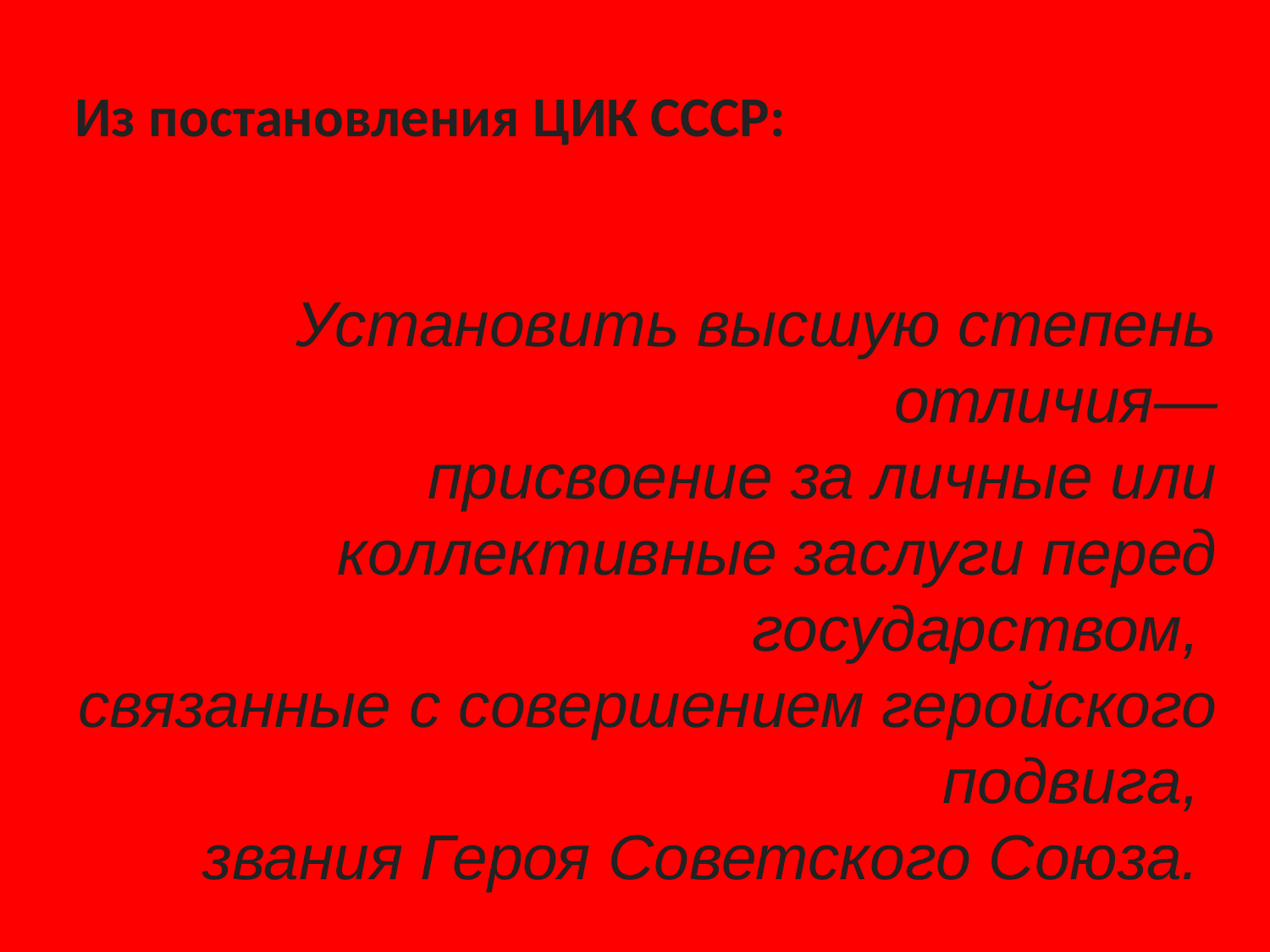

Из постановления ЦИК СССР:

Установить высшую степень отличия—
 присвоение за личные или коллективные заслуги перед государством,
связанные с совершением геройского подвига,
звания Героя Советского Союза.